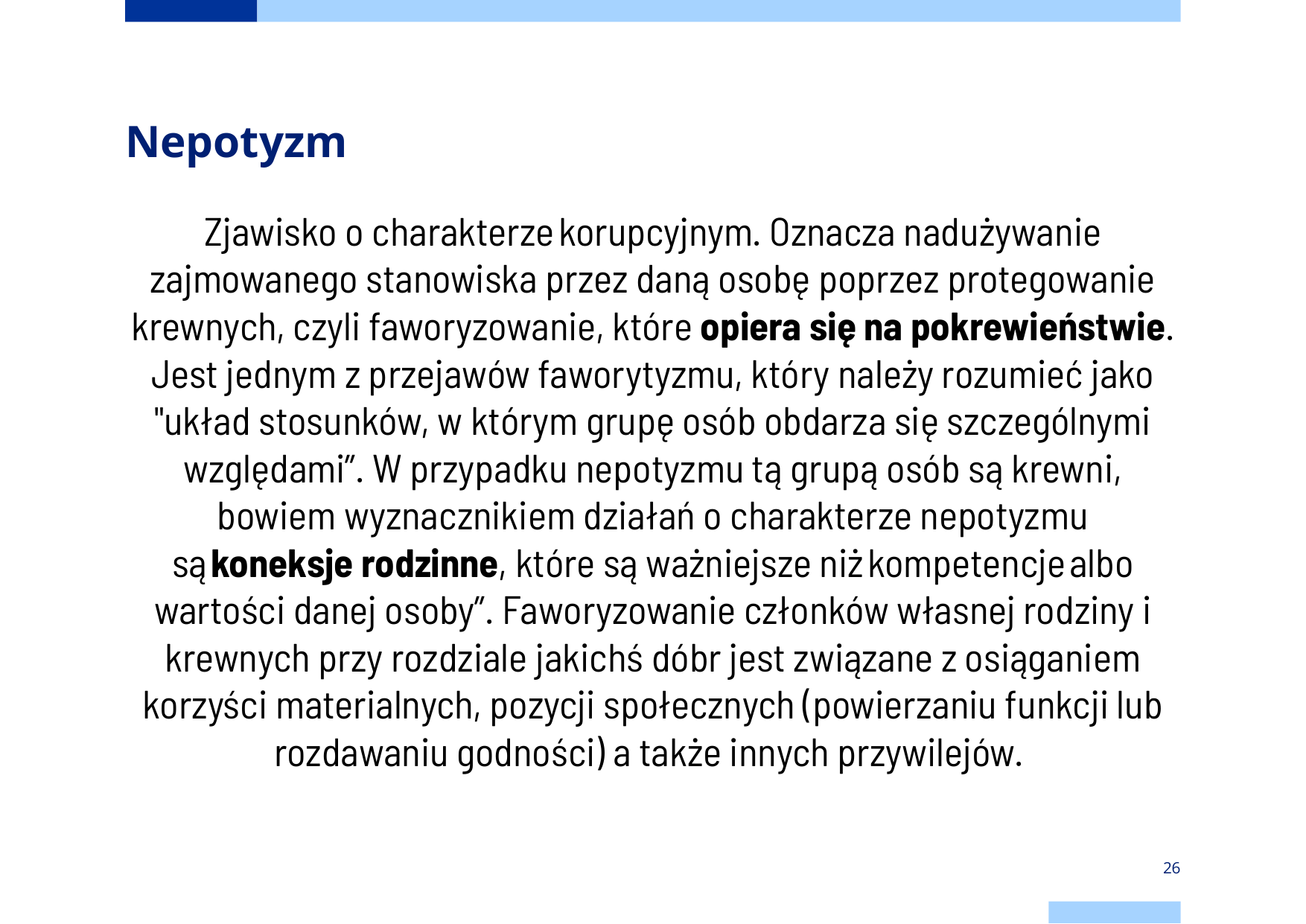

# Nepotyzm
Zjawisko o charakterze korupcyjnym. Oznacza nadużywanie zajmowanego stanowiska przez daną osobę poprzez protegowanie krewnych, czyli faworyzowanie, które opiera się na pokrewieństwie. Jest jednym z przejawów faworytyzmu, który należy rozumieć jako "układ stosunków, w którym grupę osób obdarza się szczególnymi względami”. W przypadku nepotyzmu tą grupą osób są krewni, bowiem wyznacznikiem działań o charakterze nepotyzmu są koneksje rodzinne, które są ważniejsze niż kompetencje albo wartości danej osoby”. Faworyzowanie członków własnej rodziny i krewnych przy rozdziale jakichś dóbr jest związane z osiąganiem korzyści materialnych, pozycji społecznych (powierzaniu funkcji lub rozdawaniu godności) a także innych przywilejów.
26